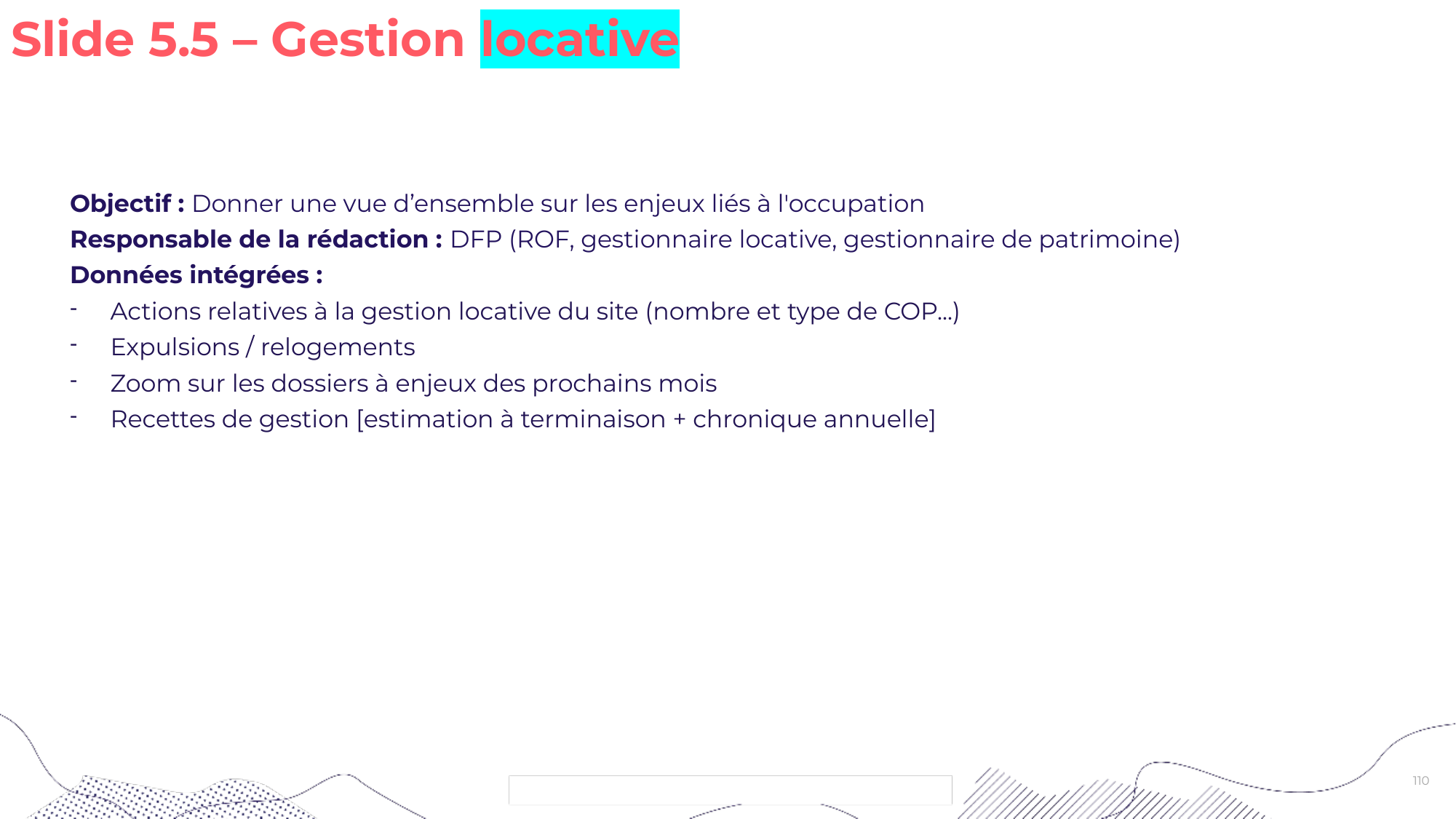

# Slide 5.5 – Gestion locative
Objectif : Donner une vue d’ensemble sur les enjeux liés à l'occupation
Responsable de la rédaction : DFP (ROF, gestionnaire locative, gestionnaire de patrimoine)
Données intégrées :
 Actions relatives à la gestion locative du site (nombre et type de COP...)
 Expulsions / relogements
 Zoom sur les dossiers à enjeux des prochains mois
 Recettes de gestion [estimation à terminaison + chronique annuelle]
110